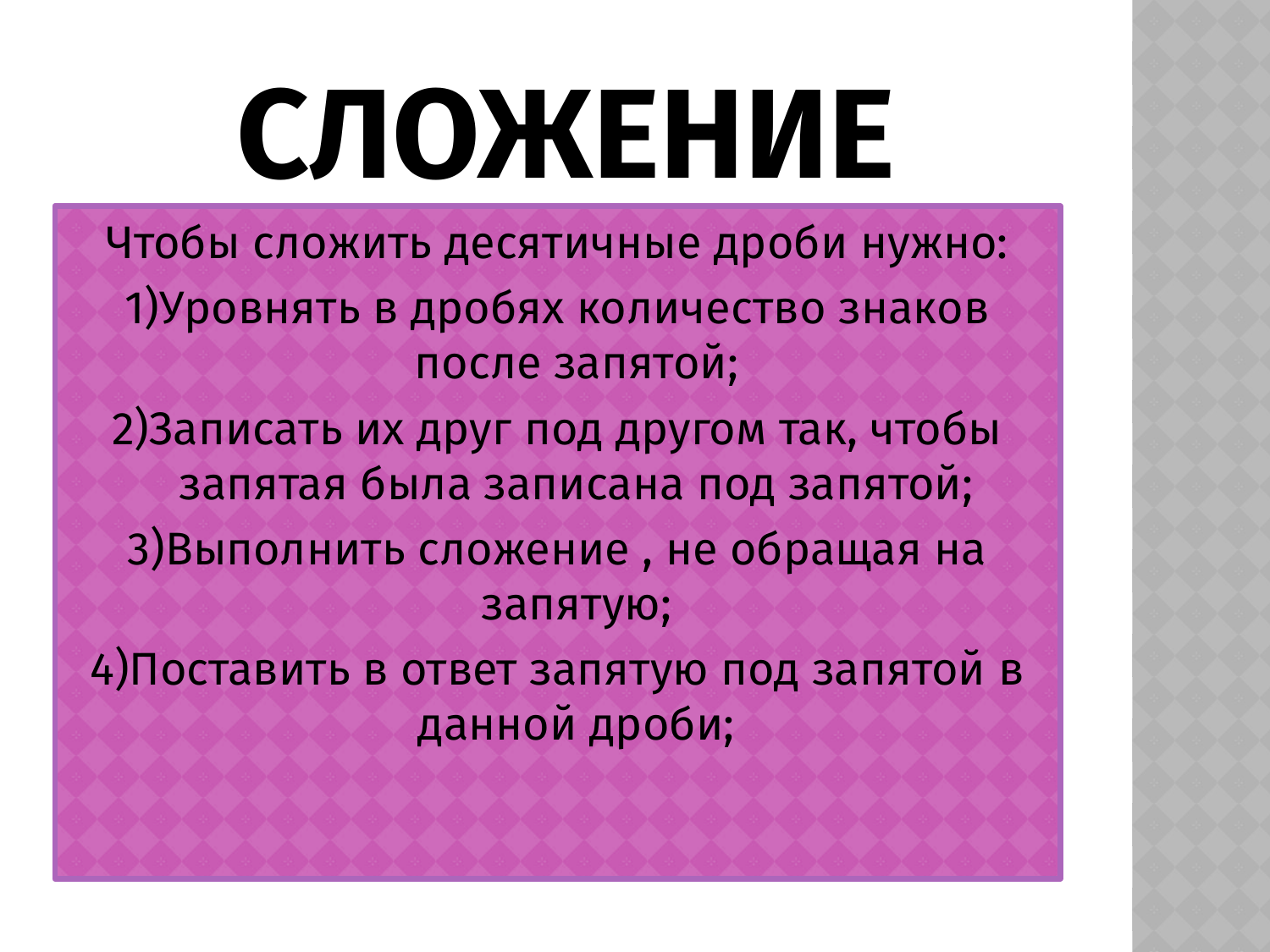

# сложение
Чтобы сложить десятичные дроби нужно:
1)Уровнять в дробях количество знаков после запятой;
2)Записать их друг под другом так, чтобы запятая была записана под запятой;
3)Выполнить сложение , не обращая на запятую;
4)Поставить в ответ запятую под запятой в данной дроби;